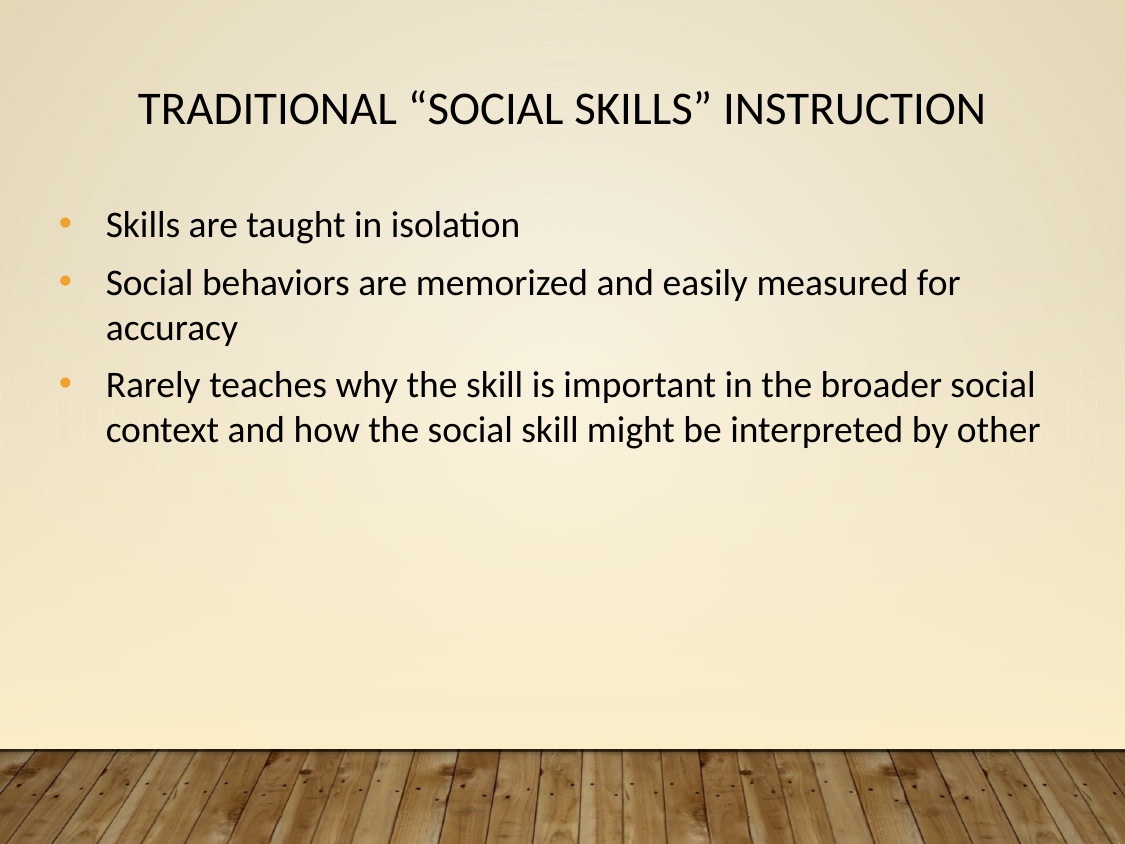

# Traditional “Social Skills” Instruction
Skills are taught in isolation
Social behaviors are memorized and easily measured for accuracy
Rarely teaches why the skill is important in the broader social context and how the social skill might be interpreted by other